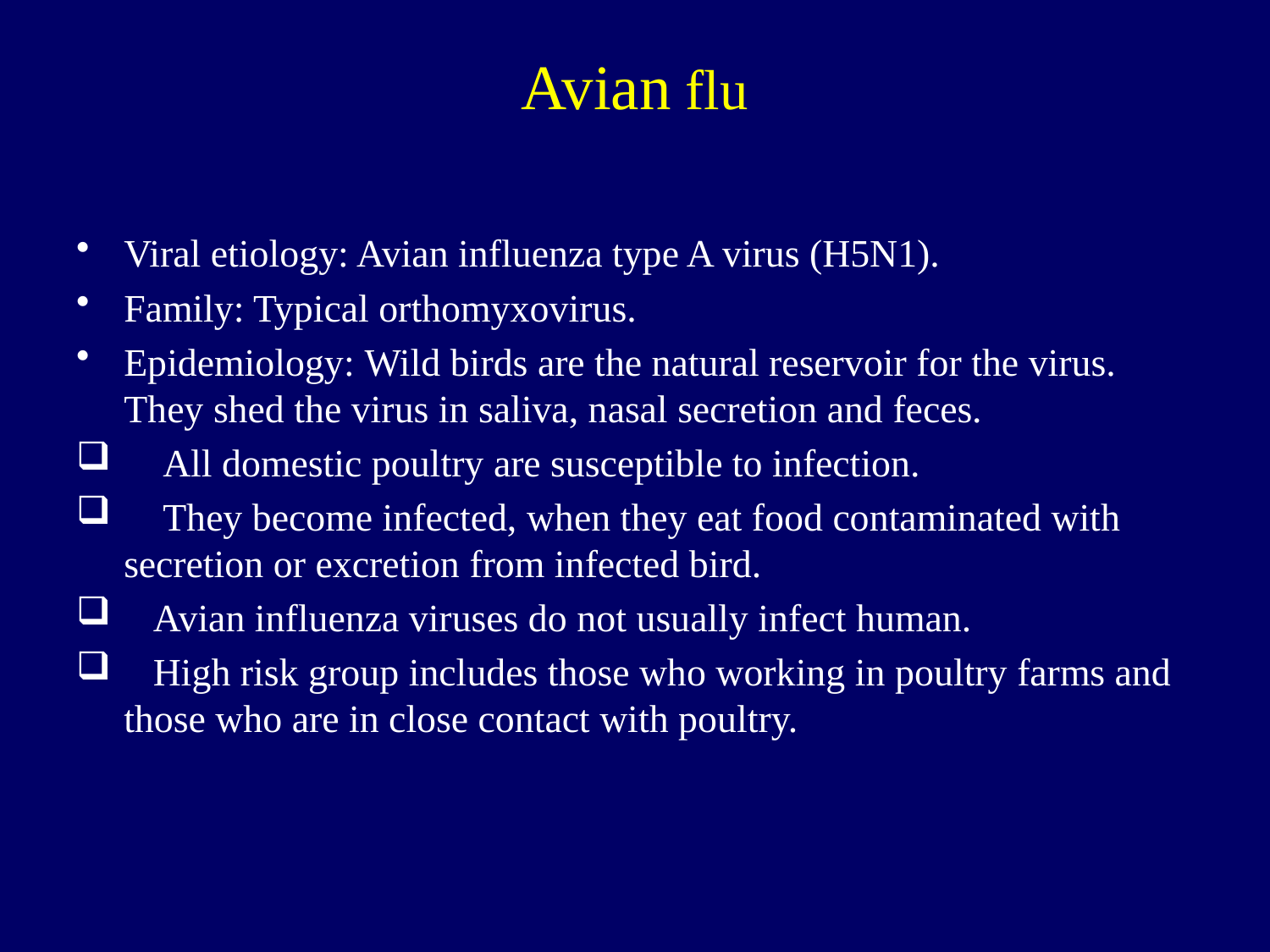

# Avian flu
Viral etiology: Avian influenza type A virus (H5N1).
Family: Typical orthomyxovirus.
Epidemiology: Wild birds are the natural reservoir for the virus. They shed the virus in saliva, nasal secretion and feces.
    All domestic poultry are susceptible to infection.
    They become infected, when they eat food contaminated with secretion or excretion from infected bird.
   Avian influenza viruses do not usually infect human.
   High risk group includes those who working in poultry farms and those who are in close contact with poultry.